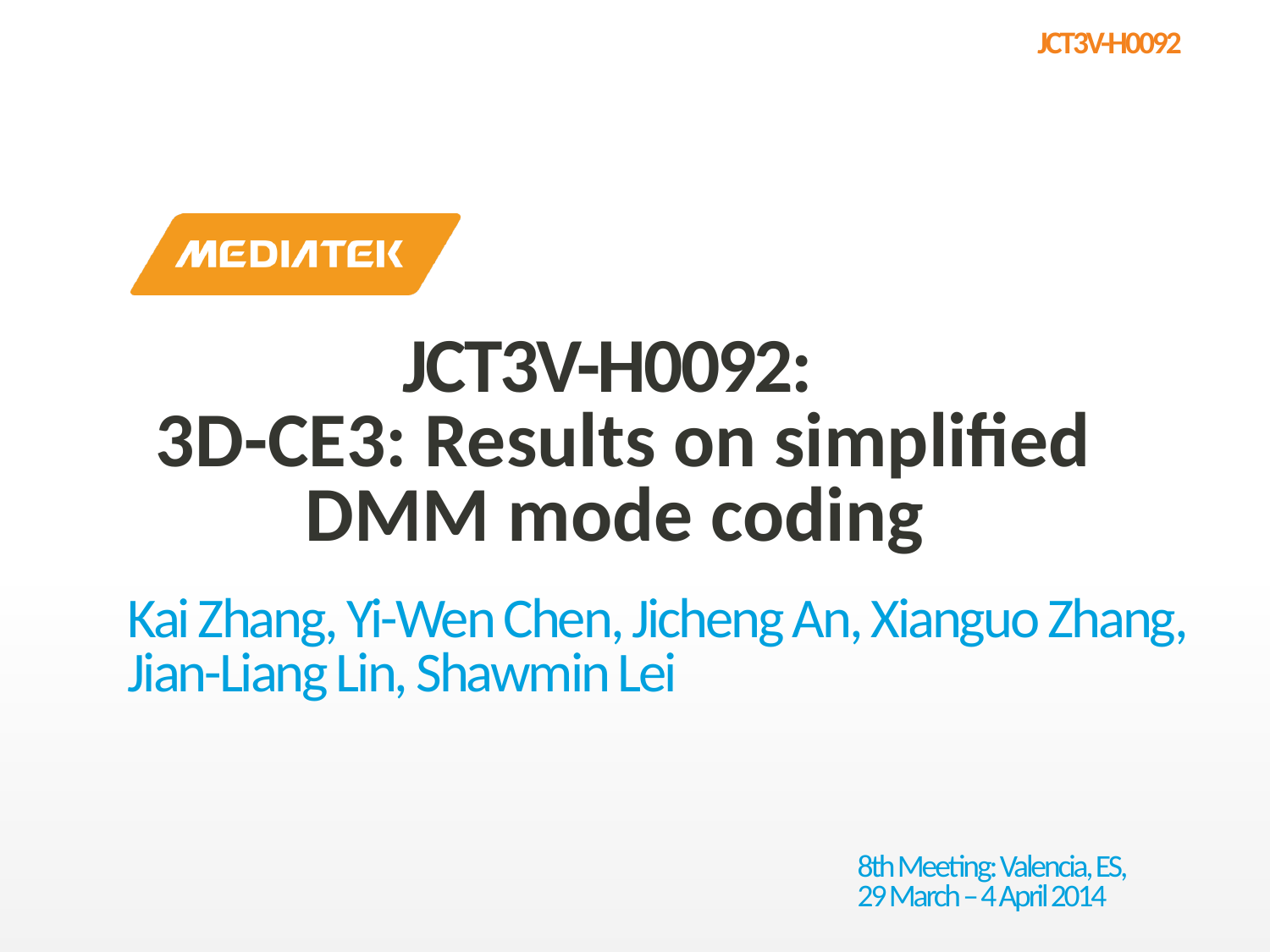

JCT3V-H0092:
 3D-CE3: Results on simplified DMM mode coding
Kai Zhang, Yi-Wen Chen, Jicheng An, Xianguo Zhang, Jian-Liang Lin, Shawmin Lei